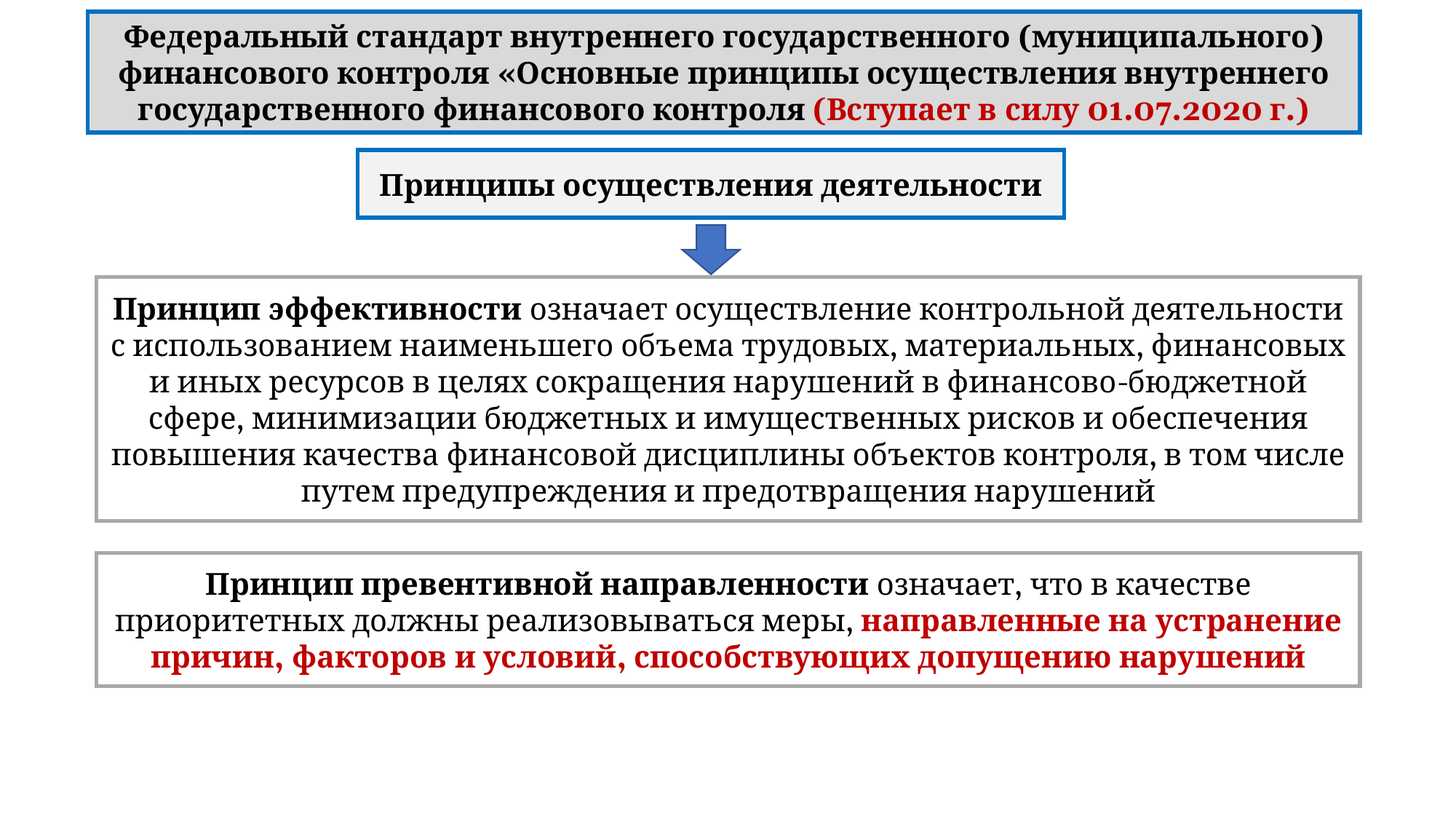

Федеральный стандарт внутреннего государственного (муниципального) финансового контроля «Основные принципы осуществления внутреннего государственного финансового контроля (Вступает в силу 01.07.2020 г.)
Принципы осуществления деятельности

Принцип эффективности означает осуществление контрольной деятельности с использованием наименьшего объема трудовых, материальных, финансовых и иных ресурсов в целях сокращения нарушений в финансово-бюджетной сфере, минимизации бюджетных и имущественных рисков и обеспечения повышения качества финансовой дисциплины объектов контроля, в том числе путем предупреждения и предотвращения нарушений
Принцип превентивной направленности означает, что в качестве приоритетных должны реализовываться меры, направленные на устранение причин, факторов и условий, способствующих допущению нарушений